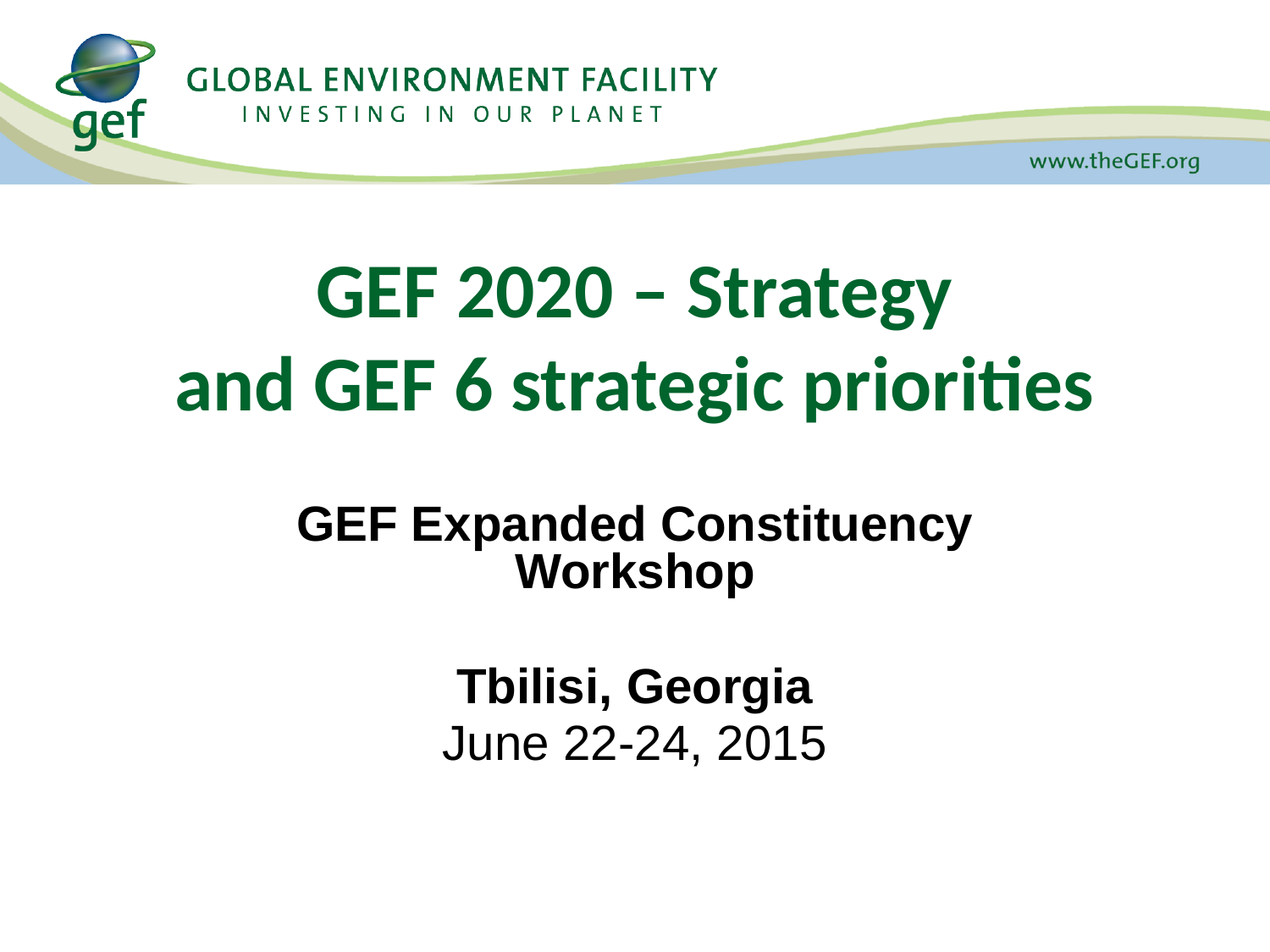

# GEF 2020 – Strategy and GEF 6 strategic priorities
GEF Expanded Constituency Workshop

Tbilisi, Georgia
June 22-24, 2015